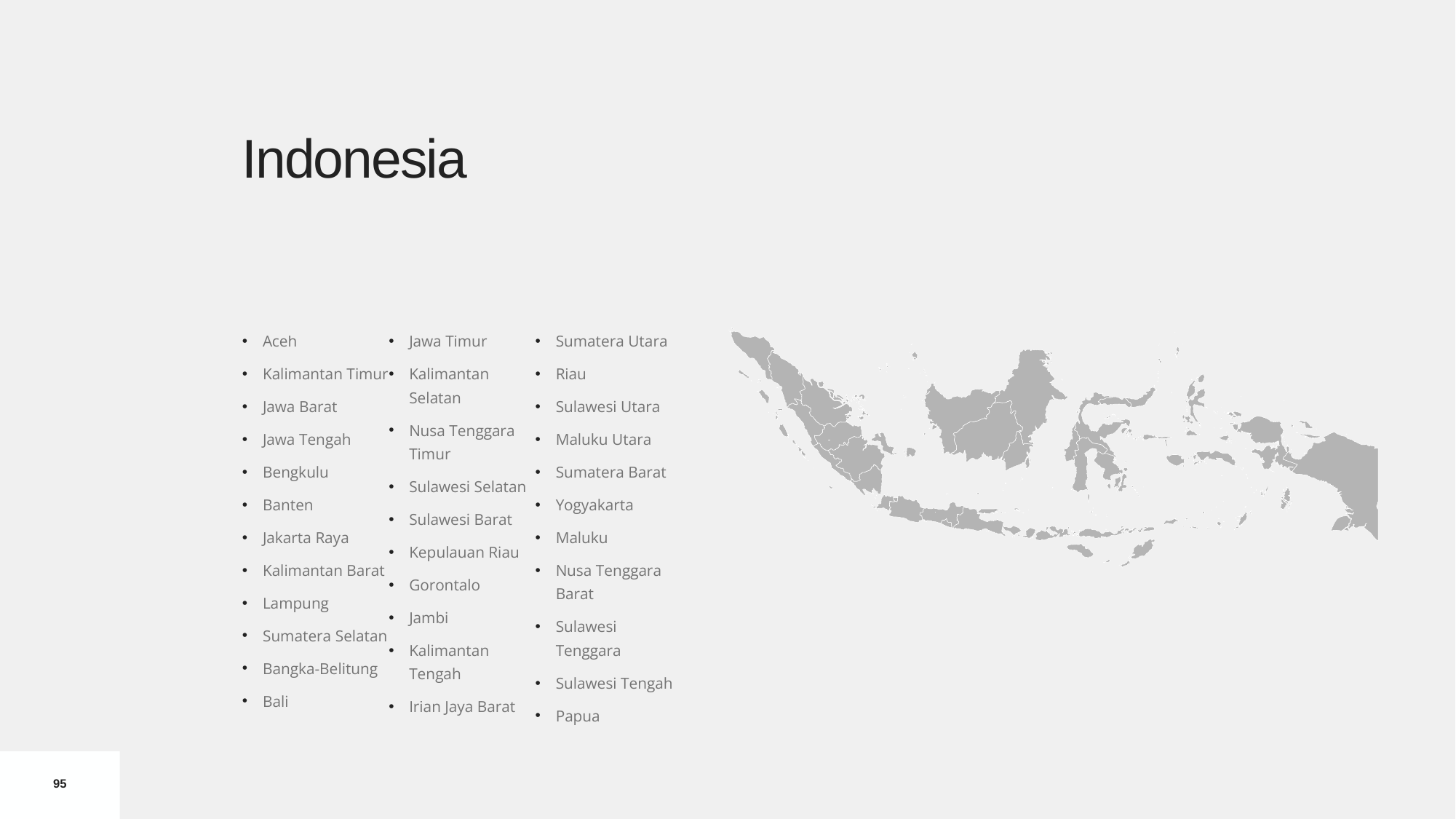

# Indonesia
Aceh
Kalimantan Timur
Jawa Barat
Jawa Tengah
Bengkulu
Banten
Jakarta Raya
Kalimantan Barat
Lampung
Sumatera Selatan
Bangka-Belitung
Bali
Jawa Timur
Kalimantan Selatan
Nusa Tenggara Timur
Sulawesi Selatan
Sulawesi Barat
Kepulauan Riau
Gorontalo
Jambi
Kalimantan Tengah
Irian Jaya Barat
Sumatera Utara
Riau
Sulawesi Utara
Maluku Utara
Sumatera Barat
Yogyakarta
Maluku
Nusa Tenggara Barat
Sulawesi Tenggara
Sulawesi Tengah
Papua